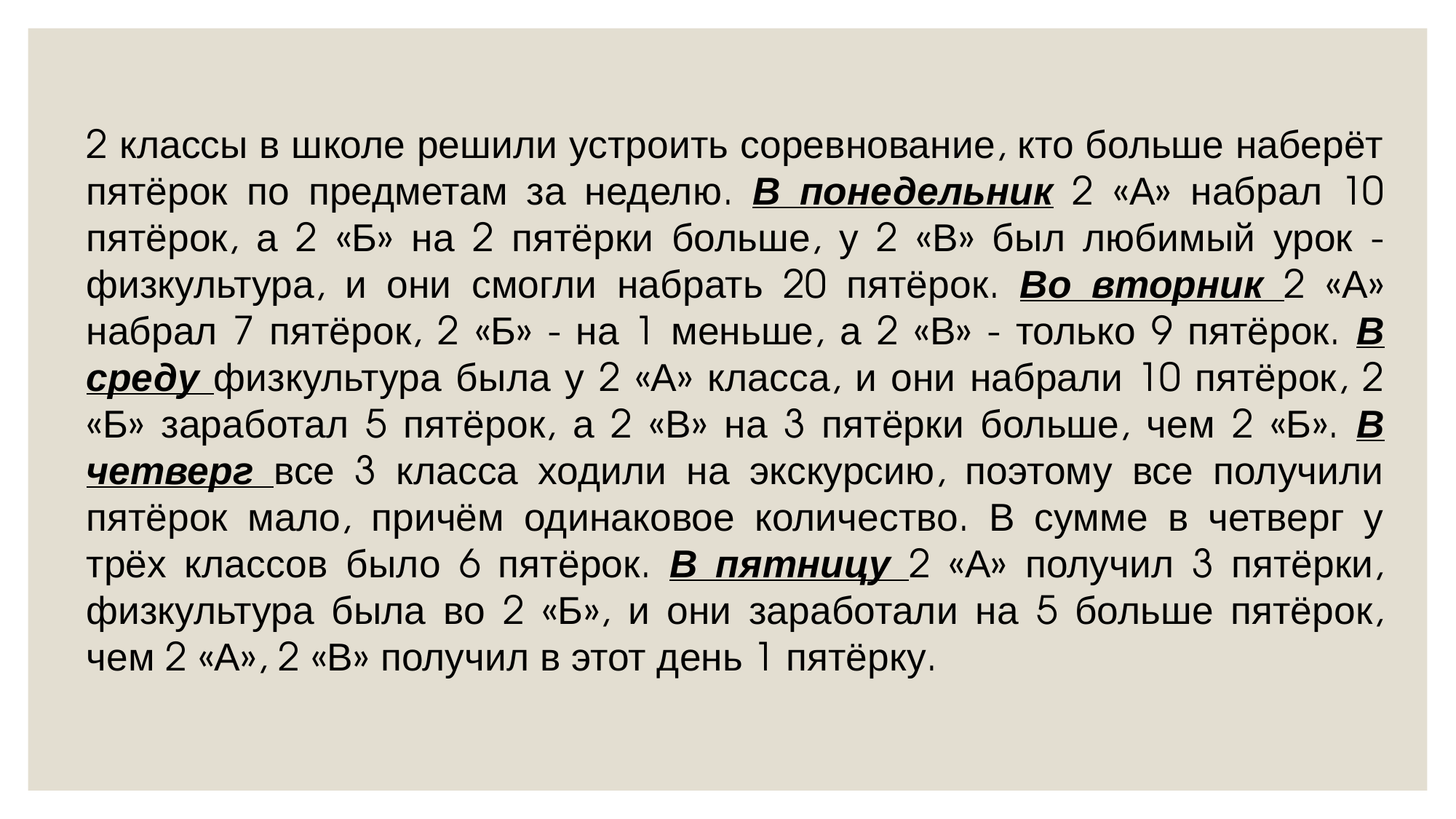

2 классы в школе решили устроить соревнование, кто больше наберёт пятёрок по предметам за неделю. В понедельник 2 «А» набрал 10 пятёрок, а 2 «Б» на 2 пятёрки больше, у 2 «В» был любимый урок - физкультура, и они смогли набрать 20 пятёрок. Во вторник 2 «А» набрал 7 пятёрок, 2 «Б» - на 1 меньше, а 2 «В» - только 9 пятёрок. В среду физкультура была у 2 «А» класса, и они набрали 10 пятёрок, 2 «Б» заработал 5 пятёрок, а 2 «В» на 3 пятёрки больше, чем 2 «Б». В четверг все 3 класса ходили на экскурсию, поэтому все получили пятёрок мало, причём одинаковое количество. В сумме в четверг у трёх классов было 6 пятёрок. В пятницу 2 «А» получил 3 пятёрки, физкультура была во 2 «Б», и они заработали на 5 больше пятёрок, чем 2 «А», 2 «В» получил в этот день 1 пятёрку.